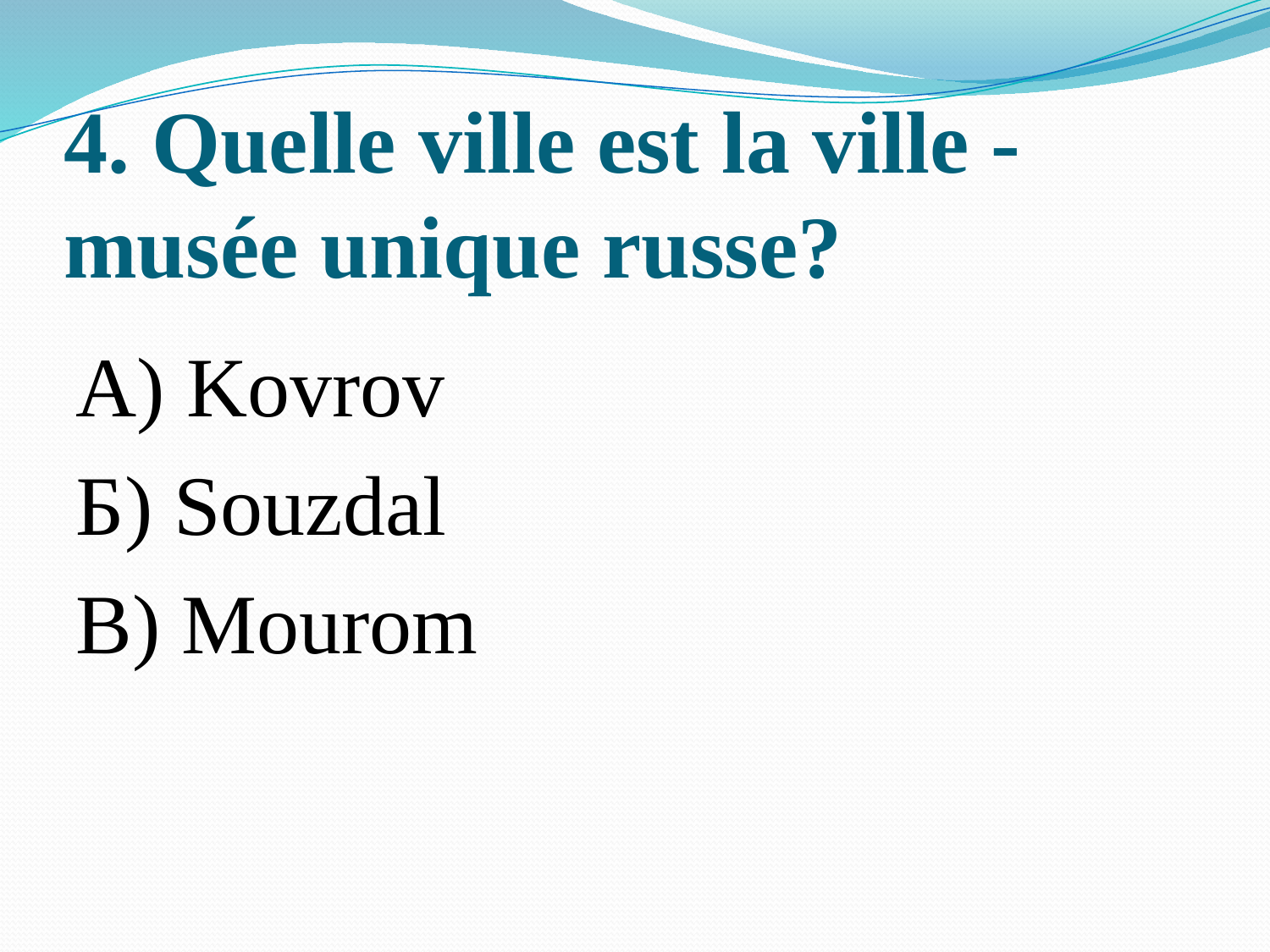

# 4. Quelle ville est la ville - musée unique russe?
А) Kovrov
Б) Souzdal
В) Mourom